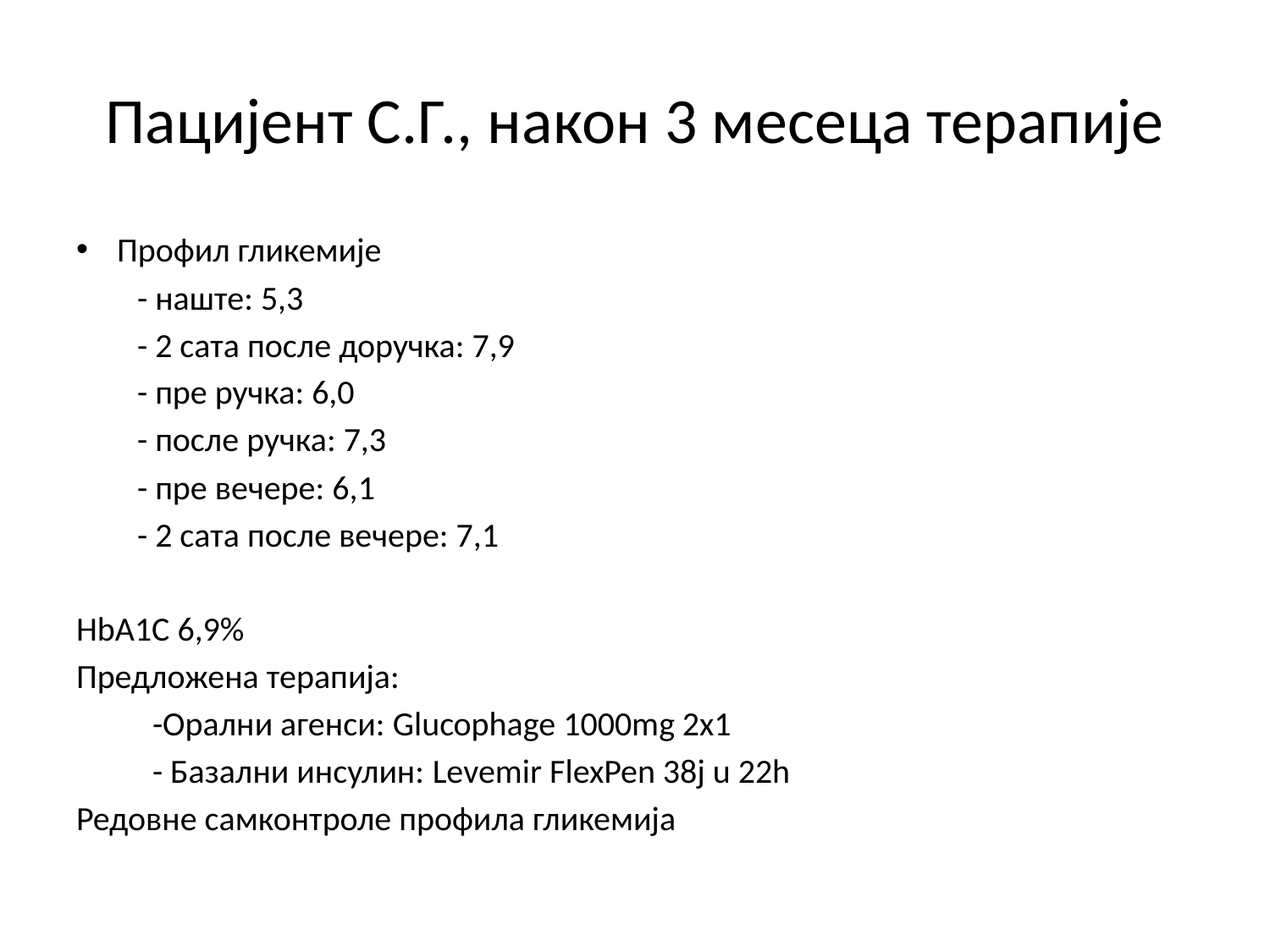

# Пацијент С.Г., након 3 месеца терапије
Профил гликемије
        - наште: 5,3
        - 2 сата после доручка: 7,9
        - пре ручка: 6,0
        - после ручка: 7,3
        - пре вечере: 6,1
        - 2 сата после вечере: 7,1

HbA1C 6,9%
Предложена терапија:
          -Орални агенси: Glucophage 1000mg 2x1
          - Базални инсулин: Levemir FlexPen 38j u 22h
Редовне самконтроле профила гликемија